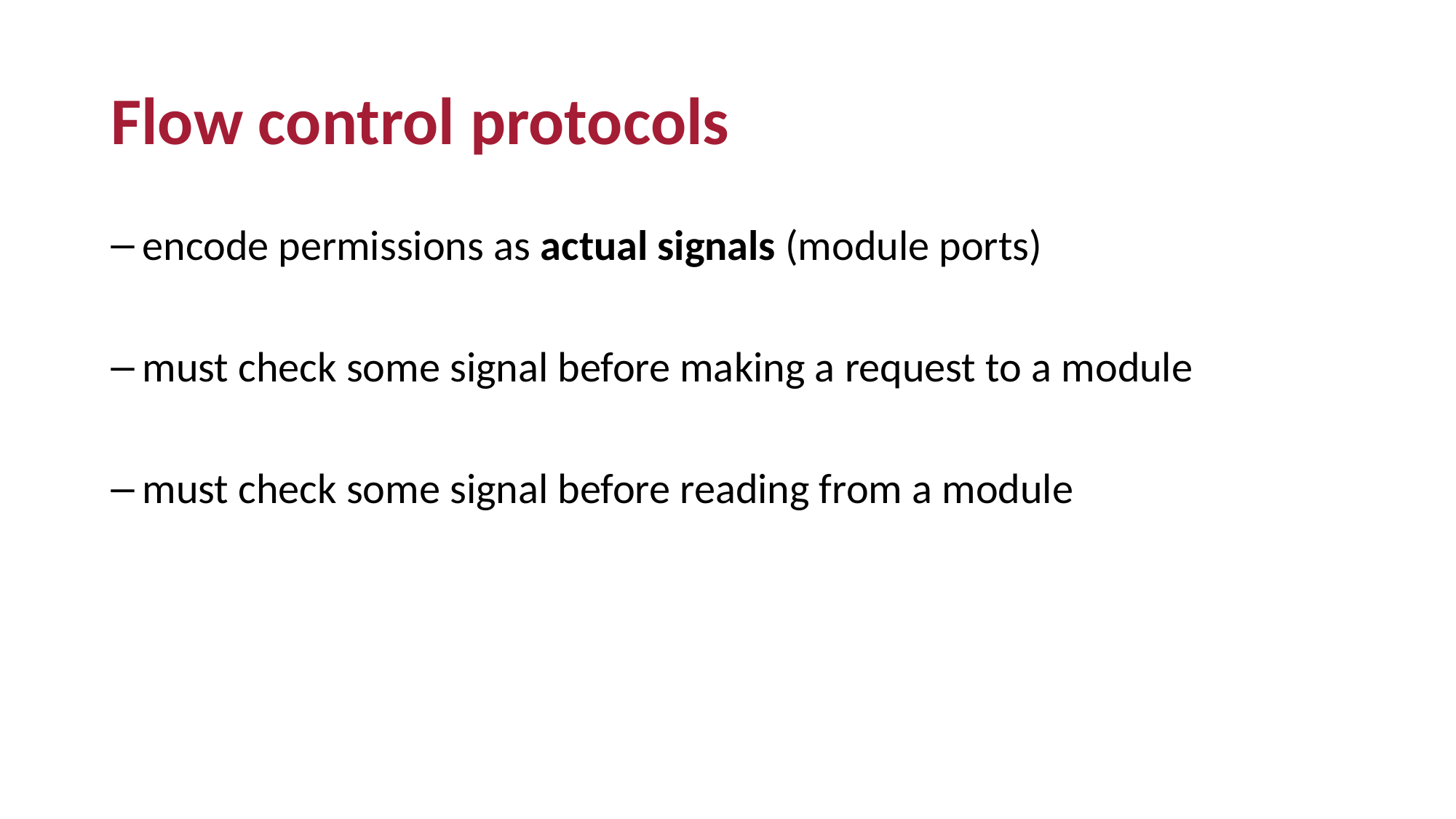

# Flow control protocols
encode permissions as actual signals (module ports)

must check some signal before making a request to a module

must check some signal before reading from a module